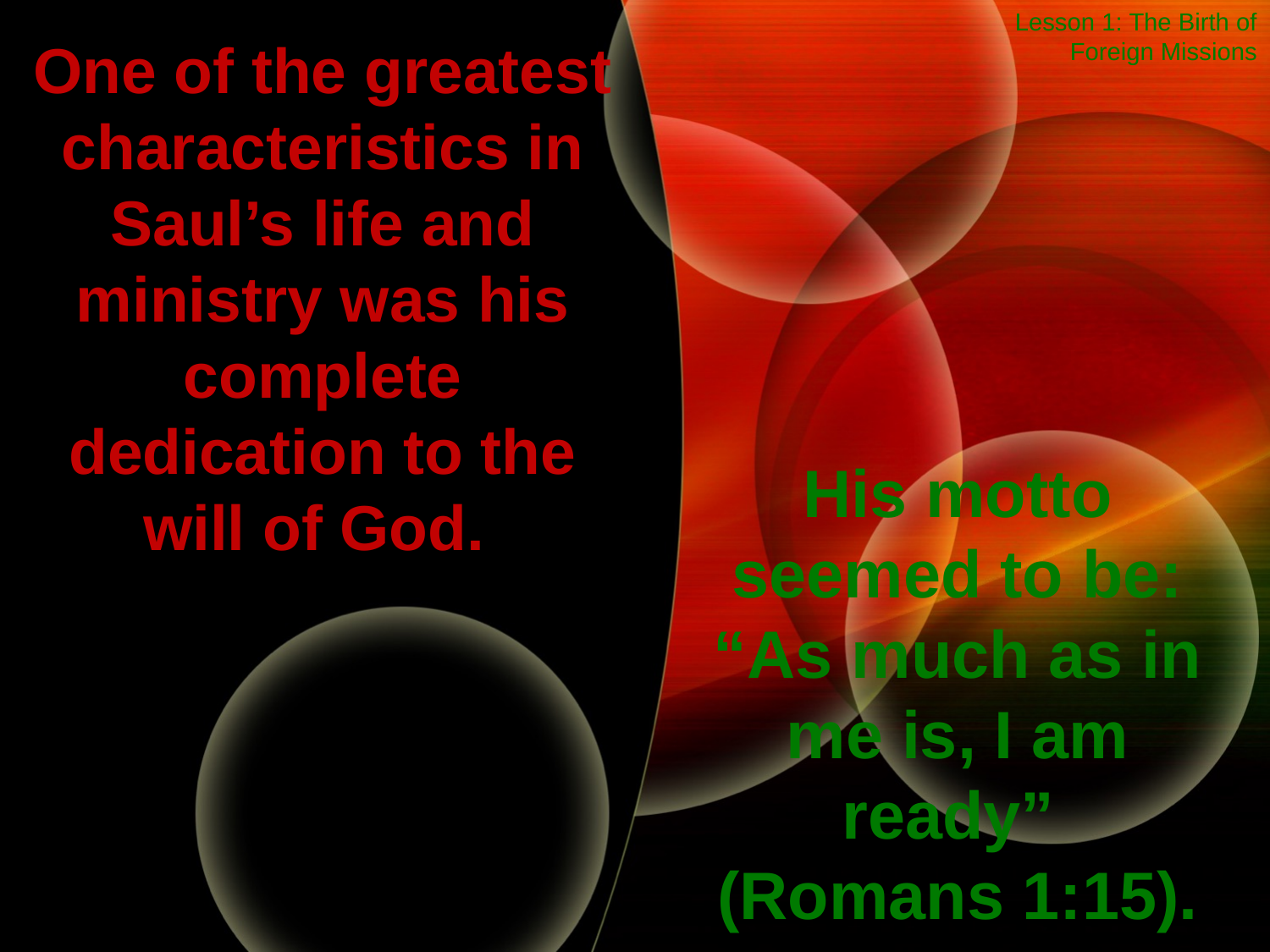

Lesson 1: The Birth of Foreign Missions
One of the greatest characteristics in Saul’s life and ministry was his complete
dedication to the will of God.
His motto seemed to be: “As much as in me is, I am
ready”
(Romans 1:15).